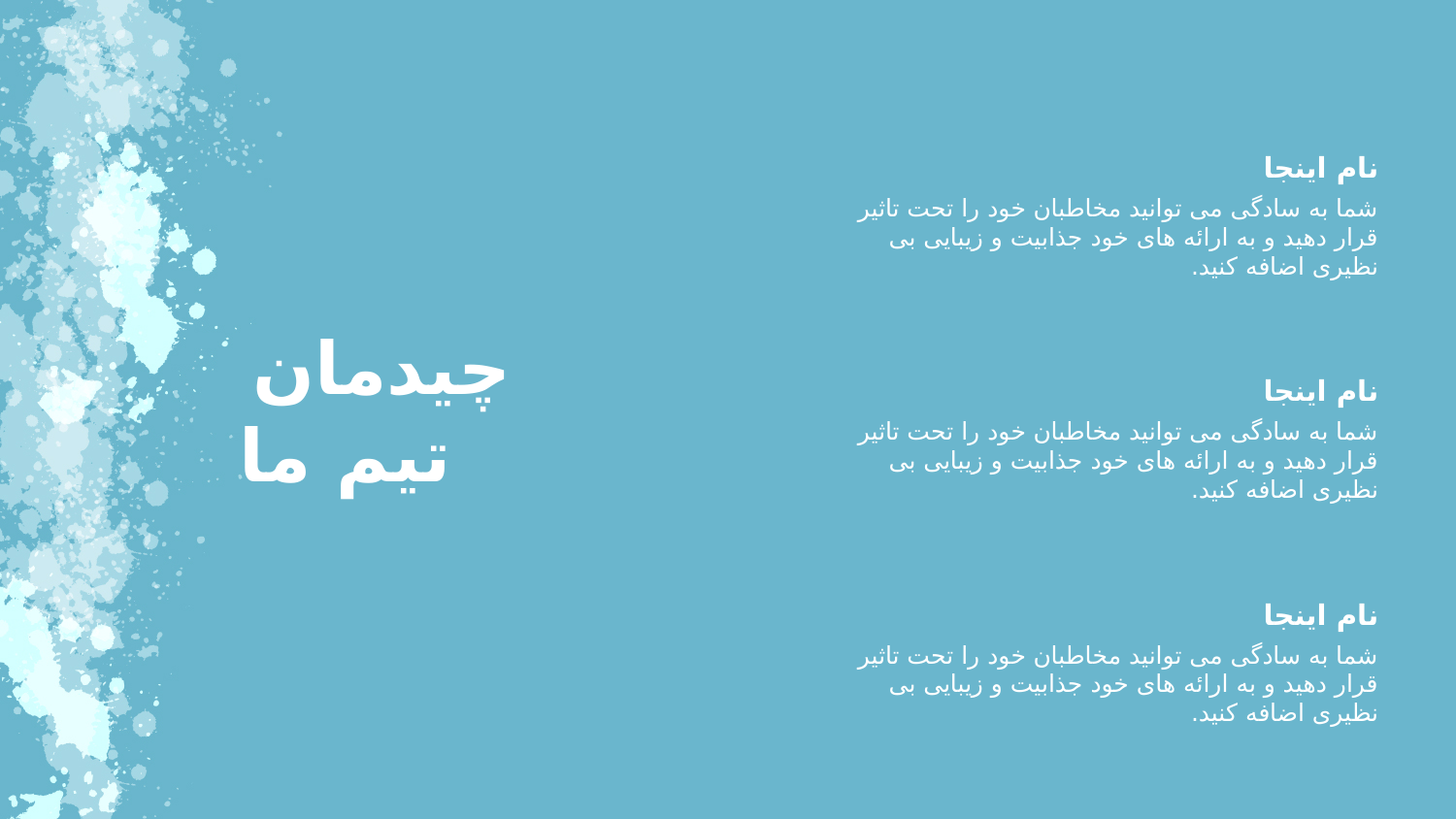

نام اینجا
شما به سادگی می توانید مخاطبان خود را تحت تاثیر قرار دهید و به ارائه های خود جذابیت و زیبایی بی نظیری اضافه کنید.
 چیدمان
تیم ما

نام اینجا
شما به سادگی می توانید مخاطبان خود را تحت تاثیر قرار دهید و به ارائه های خود جذابیت و زیبایی بی نظیری اضافه کنید.

نام اینجا
شما به سادگی می توانید مخاطبان خود را تحت تاثیر قرار دهید و به ارائه های خود جذابیت و زیبایی بی نظیری اضافه کنید.